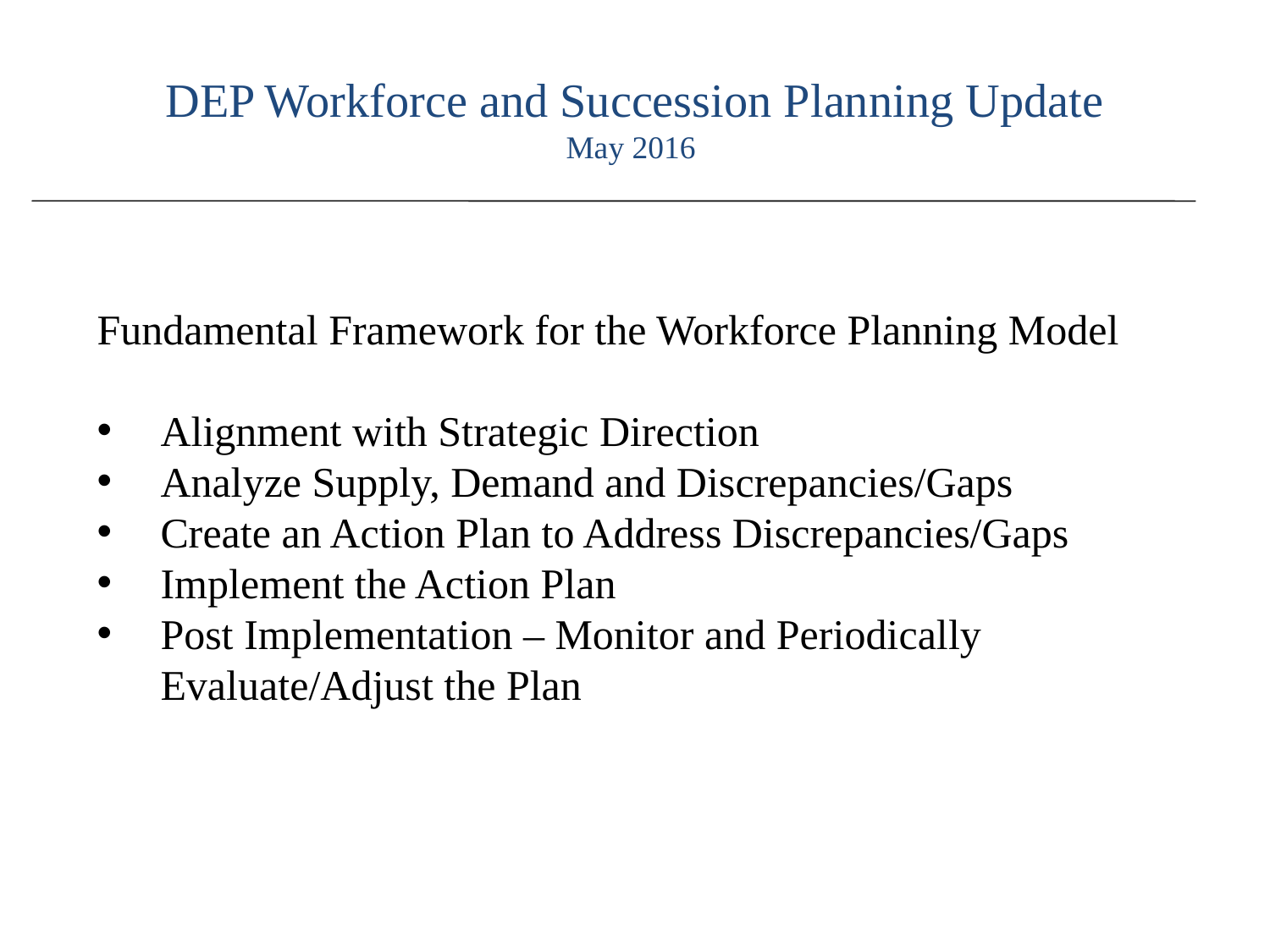

# DEP Workforce and Succession Planning Update May 2016
Fundamental Framework for the Workforce Planning Model

Alignment with Strategic Direction
Analyze Supply, Demand and Discrepancies/Gaps
Create an Action Plan to Address Discrepancies/Gaps
Implement the Action Plan
Post Implementation – Monitor and Periodically Evaluate/Adjust the Plan